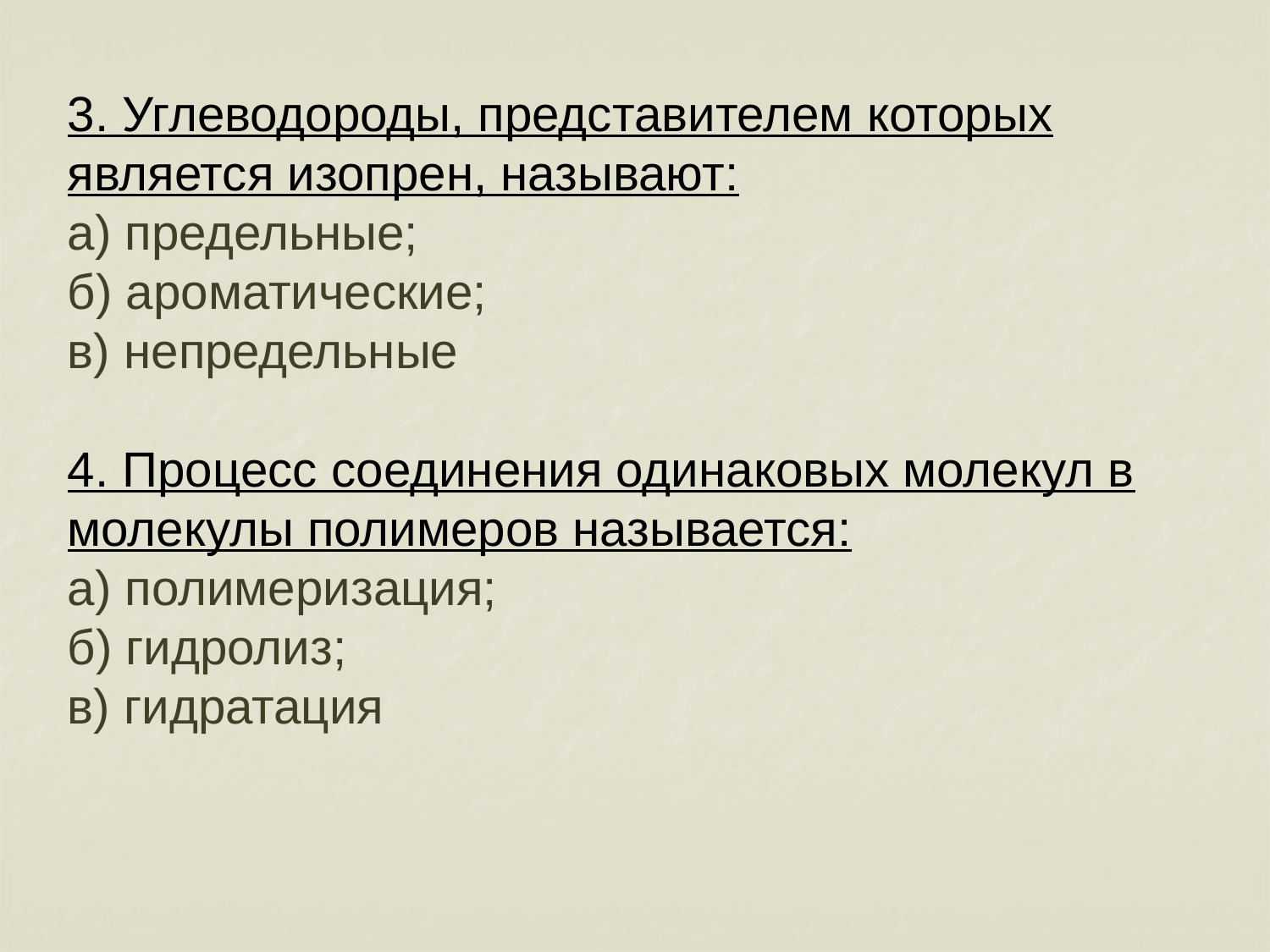

# 3. Углеводороды, представителем которых является изопрен, называют: а) предельные; б) ароматические; в) непредельные 4. Процесс соединения одинаковых молекул в молекулы полимеров называется: а) полимеризация; б) гидролиз; в) гидратация